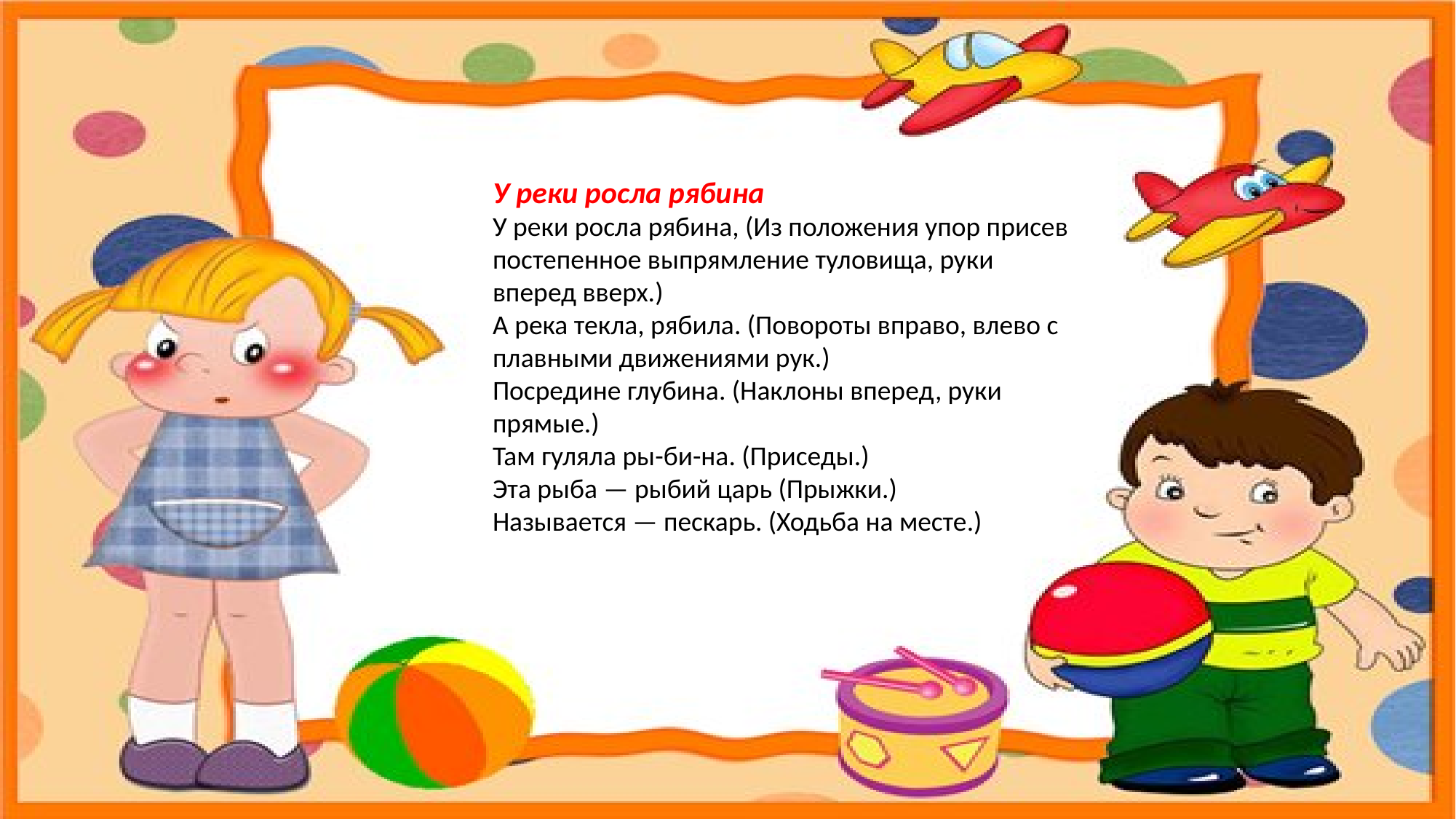

У реки росла рябина 
У реки росла рябина, (Из положения упор присев постепенное выпрямление туловища, руки вперед вверх.) 
А река текла, рябила. (Повороты вправо, влево с плавными движениями рук.) 
Посредине глубина. (Наклоны вперед, руки прямые.) 
Там гуляла ры-би-на. (Приседы.) 
Эта рыба — рыбий царь (Прыжки.) 
Называется — пескарь. (Ходьба на месте.)